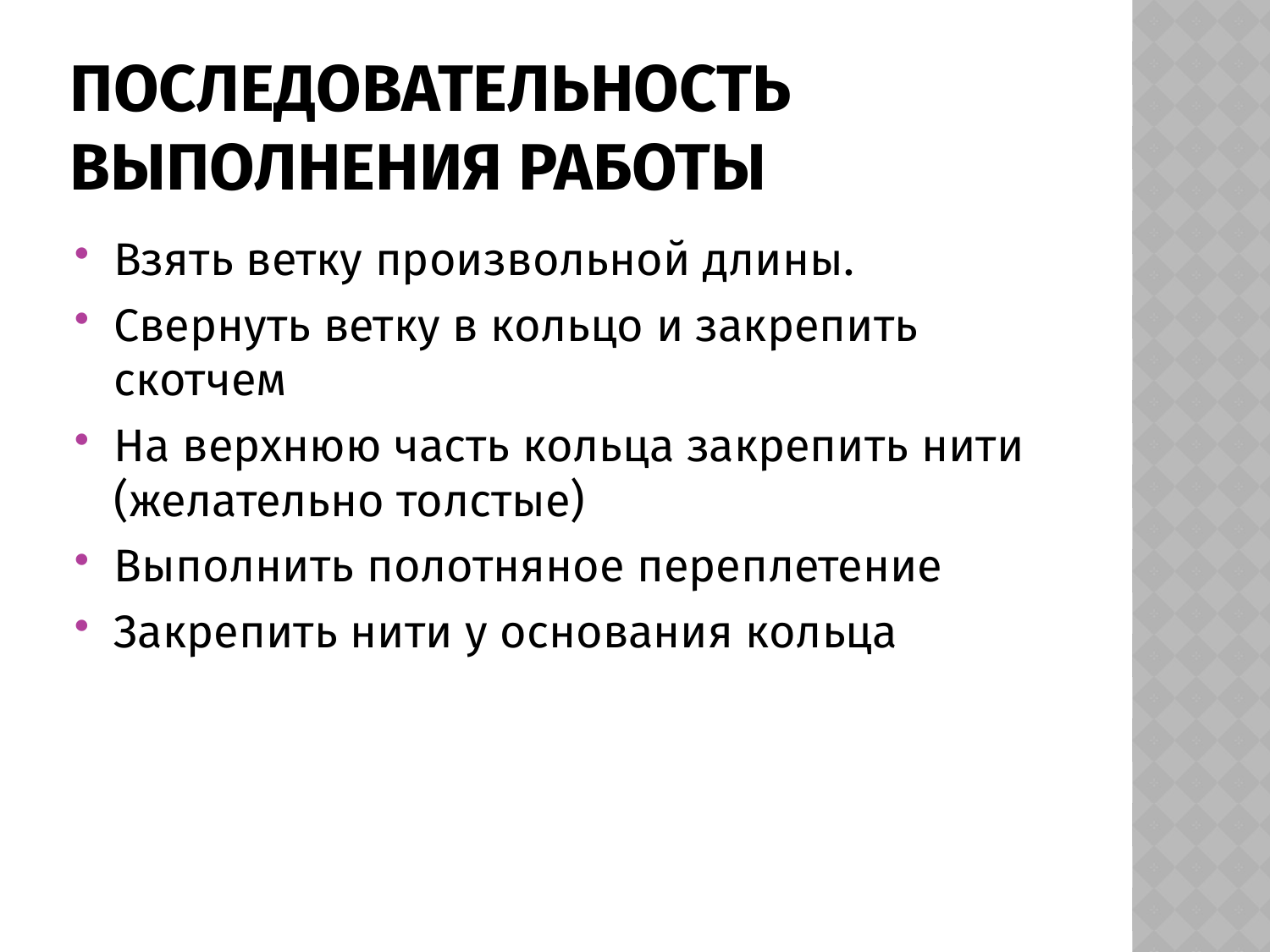

# Последовательность выполнения работы
Взять ветку произвольной длины.
Свернуть ветку в кольцо и закрепить скотчем
На верхнюю часть кольца закрепить нити (желательно толстые)
Выполнить полотняное переплетение
Закрепить нити у основания кольца